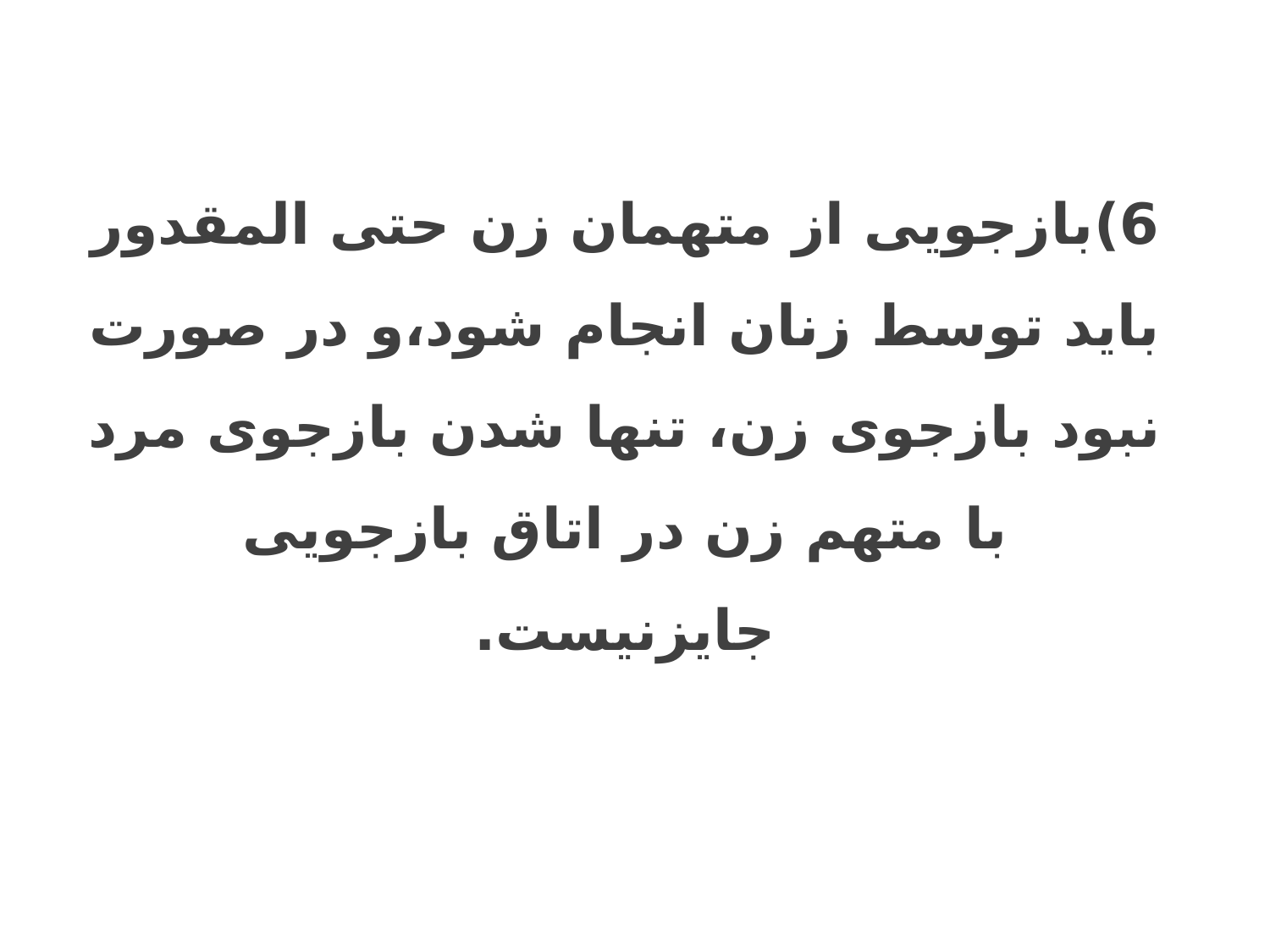

6)بازجویی از متهمان زن حتی المقدور باید توسط زنان انجام شود،و در صورت نبود بازجوی زن، تنها شدن بازجوی مرد با متهم زن در اتاق بازجویی جایزنیست.